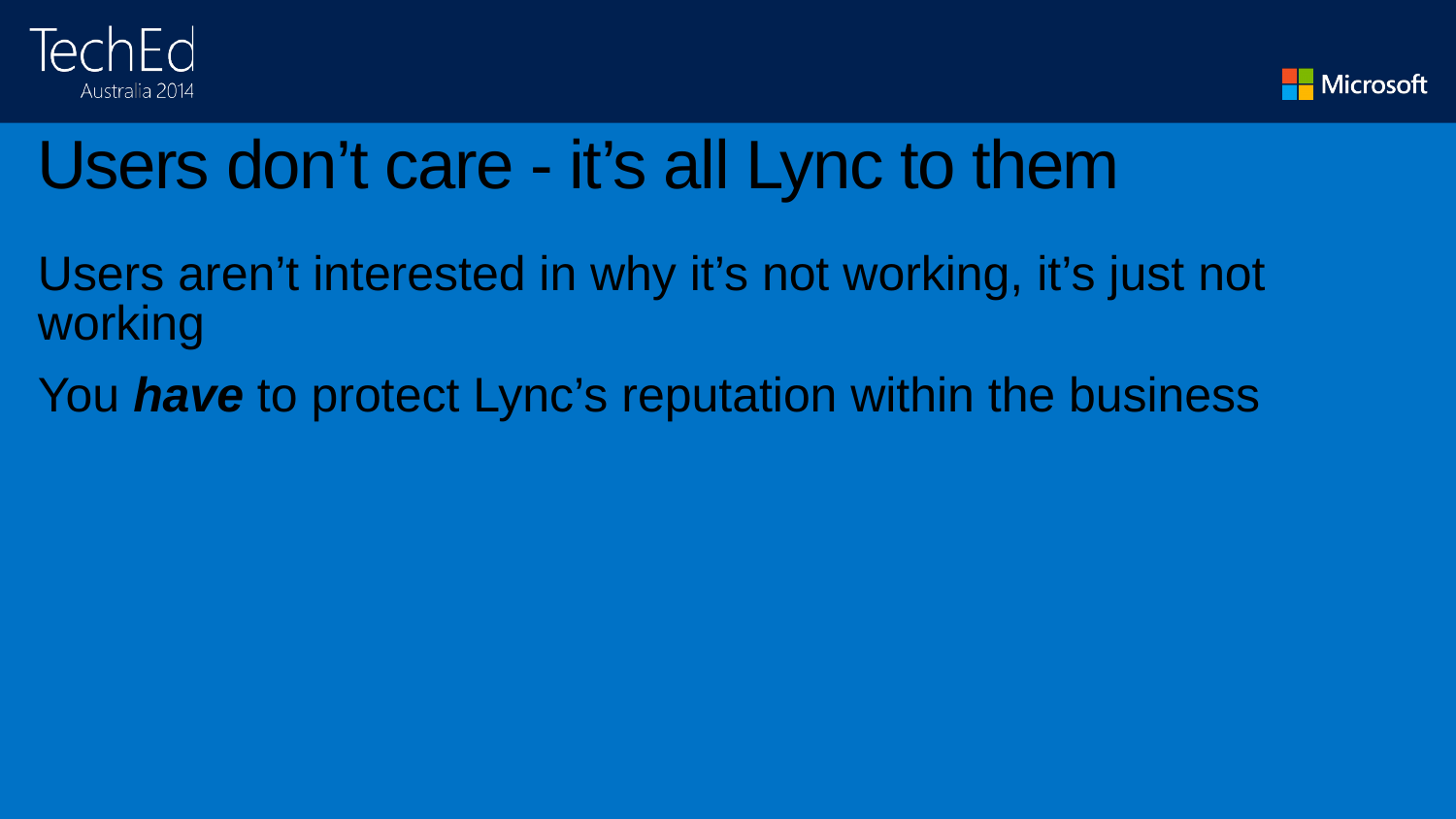

# Users don’t care - it’s all Lync to them
Users aren’t interested in why it’s not working, it’s just not working
You have to protect Lync’s reputation within the business